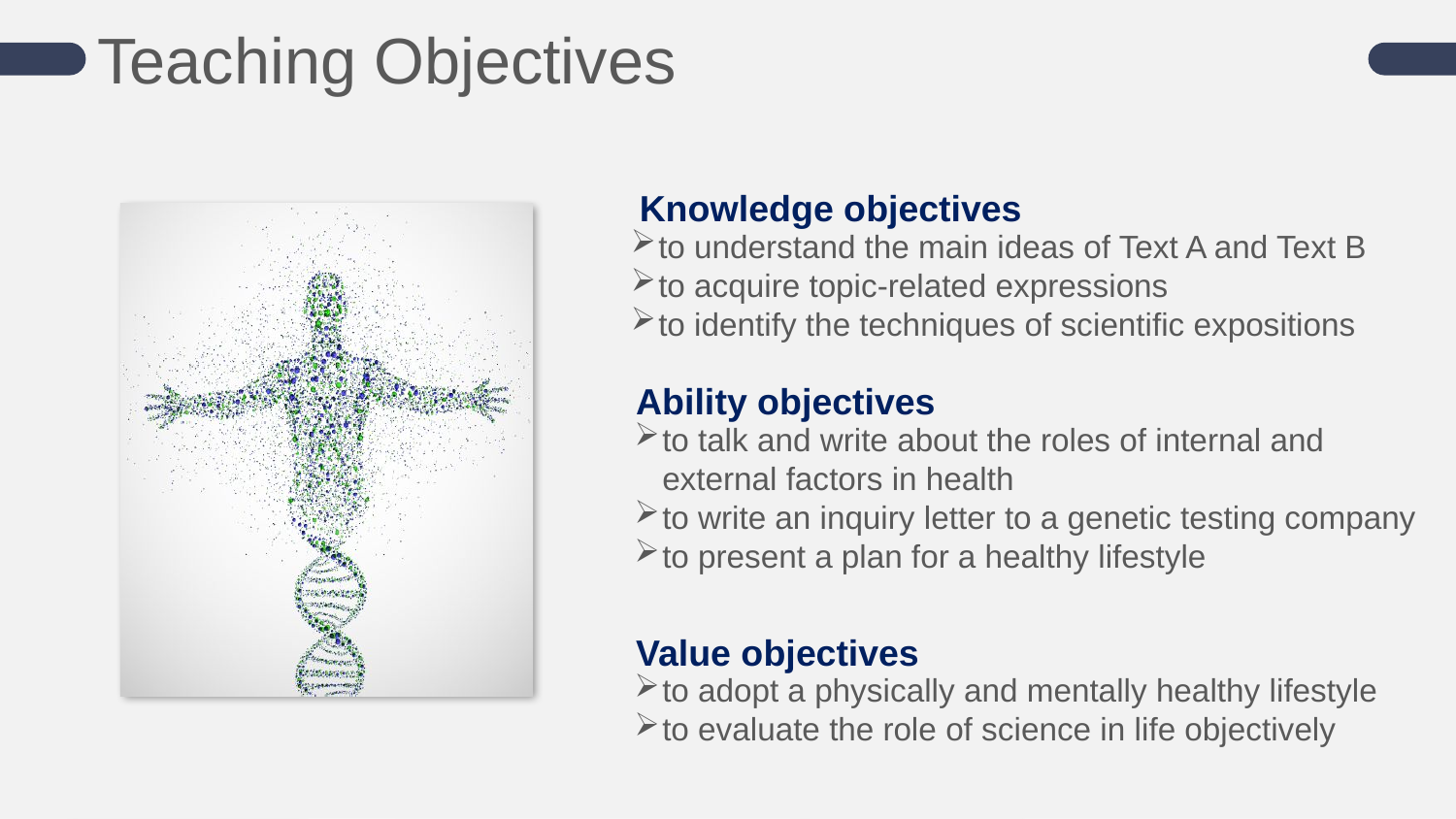

Teaching Objectives

Knowledge objectives

to understand the main ideas of Text A and Text B
to acquire topic-related expressions
to identify the techniques of scientific expositions
Ability objectives
to talk and write about the roles of internal and external factors in health
to write an inquiry letter to a genetic testing company
to present a plan for a healthy lifestyle

Value objectives
to adopt a physically and mentally healthy lifestyle
to evaluate the role of science in life objectively